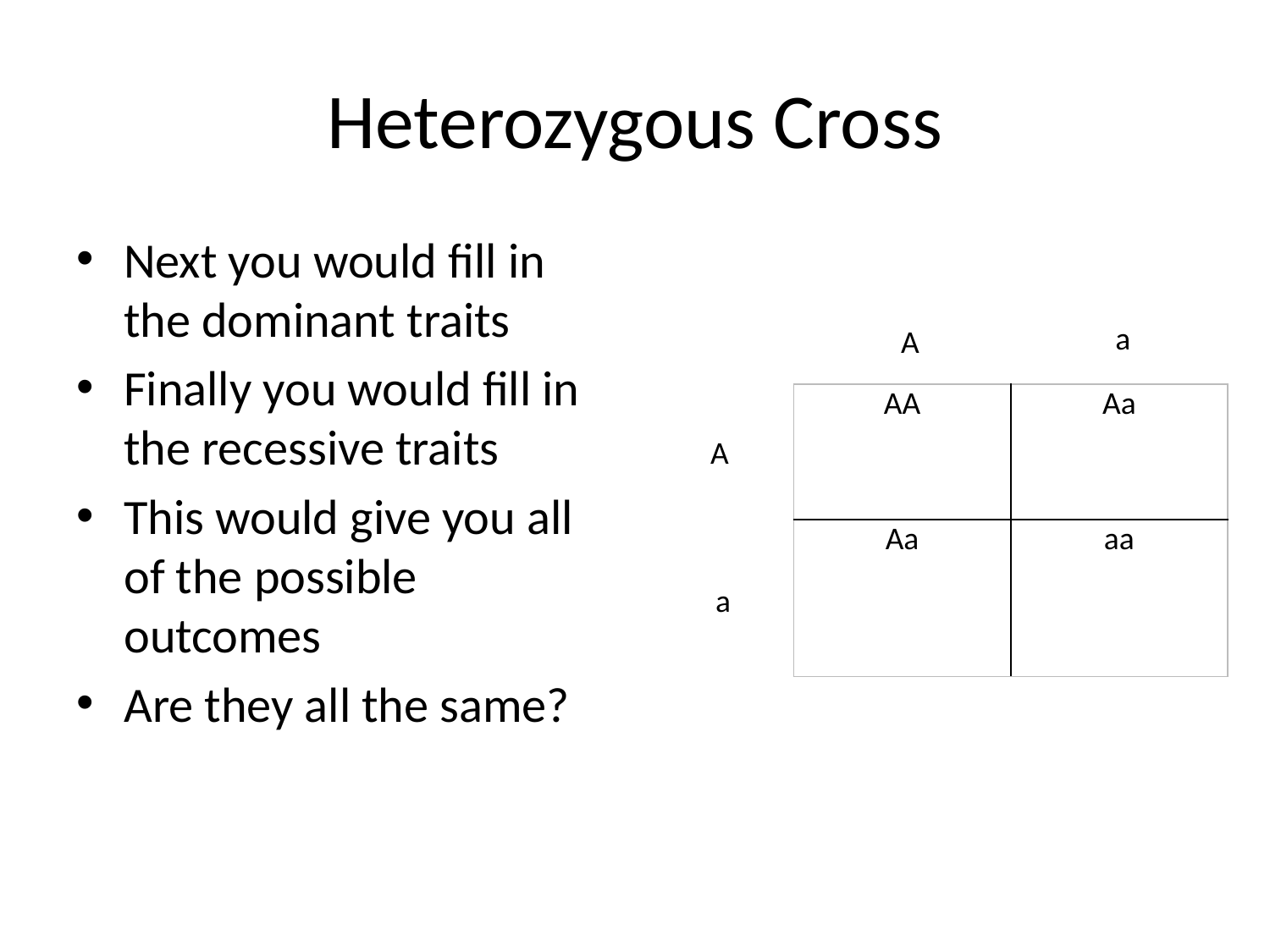

# Heterozygous Cross
Next you would fill in the dominant traits
Finally you would fill in the recessive traits
This would give you all of the possible outcomes
Are they all the same?
a
A
| AA | Aa |
| --- | --- |
| Aa | aa |
A
a